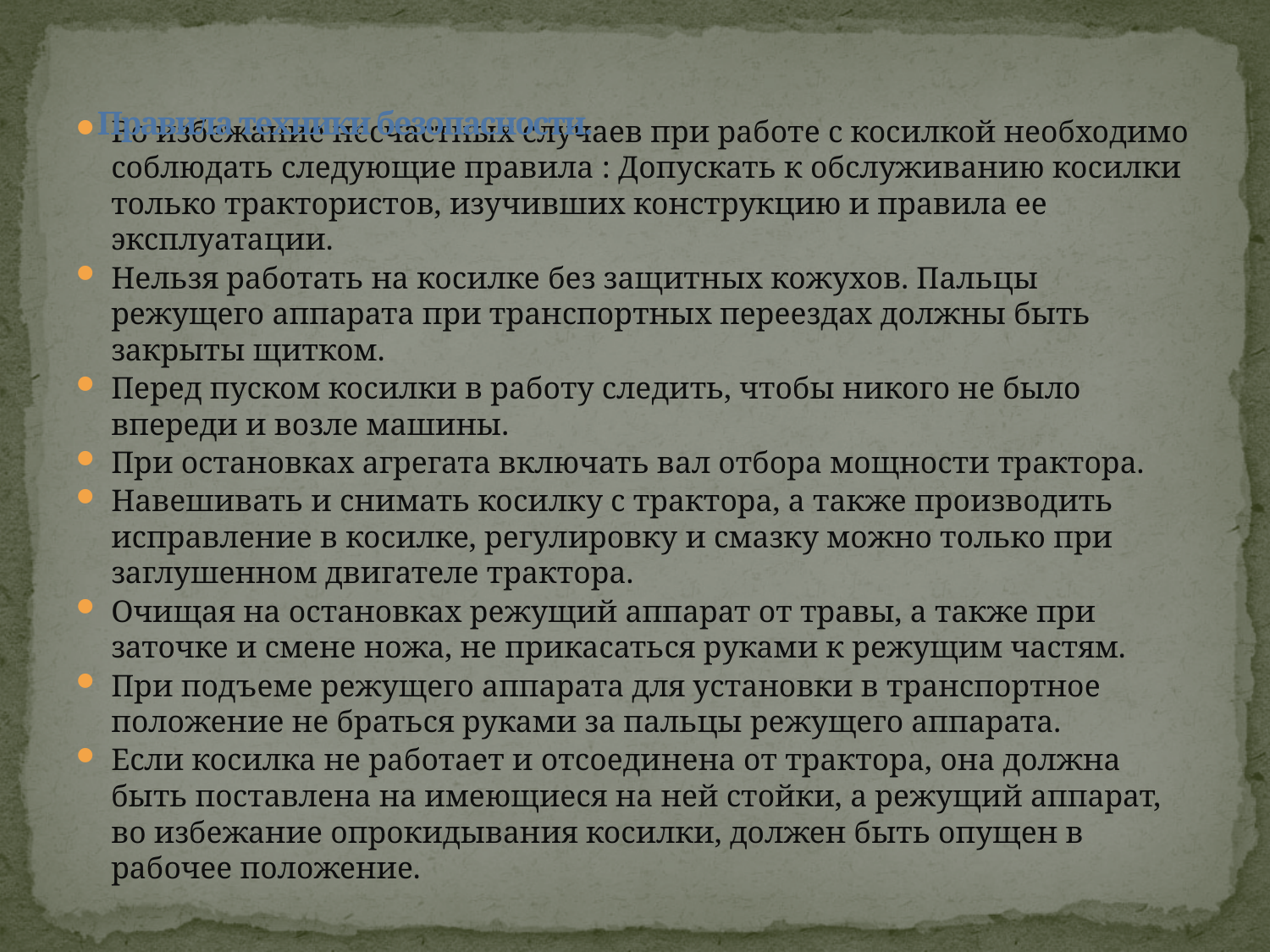

# Правила техники безопасности.
Во избежание несчастных случаев при работе с косилкой необходимо соблюдать следующие правила : Допускать к обслуживанию косилки только трактористов, изучивших конструкцию и правила ее эксплуатации.
Нельзя работать на косилке без защитных кожухов. Пальцы режущего аппарата при транспортных переездах должны быть закрыты щитком.
Перед пуском косилки в работу следить, чтобы никого не было впереди и возле машины.
При остановках агрегата включать вал отбора мощности трактора.
Навешивать и снимать косилку с трактора, а также производить исправление в косилке, регулировку и смазку можно только при заглушенном двигателе трактора.
Очищая на остановках режущий аппарат от травы, а также при заточке и смене ножа, не прикасаться руками к режущим частям.
При подъеме режущего аппарата для установки в транспортное положение не браться руками за пальцы режущего аппарата.
Если косилка не работает и отсоединена от трактора, она должна быть поставлена на имеющиеся на ней стойки, а режущий аппарат, во избежание опрокидывания косилки, должен быть опущен в рабочее положение.